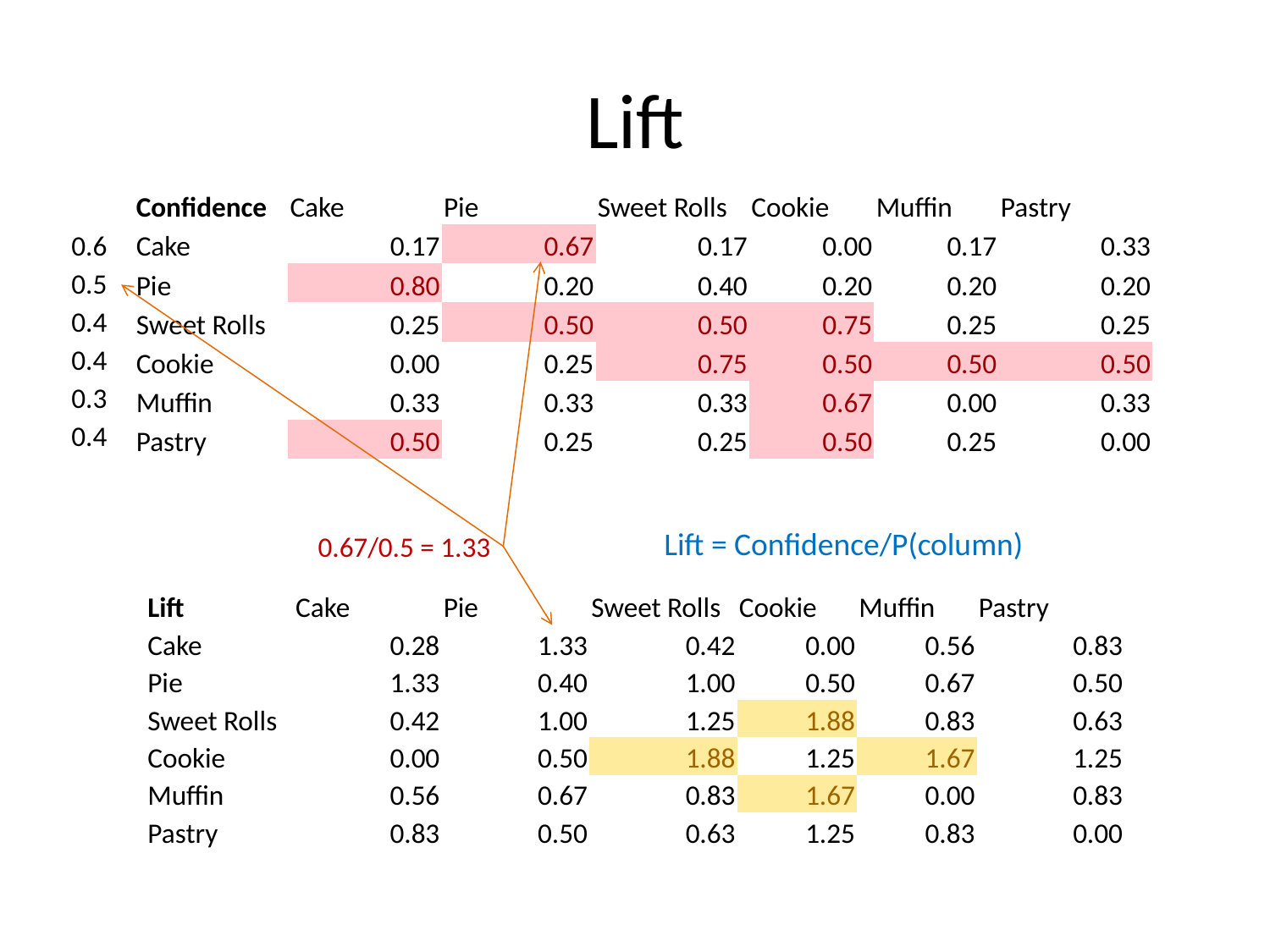

# Lift
| Confidence | Cake | Pie | Sweet Rolls | Cookie | Muffin | Pastry |
| --- | --- | --- | --- | --- | --- | --- |
| Cake | 0.17 | 0.67 | 0.17 | 0.00 | 0.17 | 0.33 |
| Pie | 0.80 | 0.20 | 0.40 | 0.20 | 0.20 | 0.20 |
| Sweet Rolls | 0.25 | 0.50 | 0.50 | 0.75 | 0.25 | 0.25 |
| Cookie | 0.00 | 0.25 | 0.75 | 0.50 | 0.50 | 0.50 |
| Muffin | 0.33 | 0.33 | 0.33 | 0.67 | 0.00 | 0.33 |
| Pastry | 0.50 | 0.25 | 0.25 | 0.50 | 0.25 | 0.00 |
| 0.6 |
| --- |
| 0.5 |
| 0.4 |
| 0.4 |
| 0.3 |
| 0.4 |
Lift = Confidence/P(column)
0.67/0.5 = 1.33
| Lift | Cake | Pie | Sweet Rolls | Cookie | Muffin | Pastry |
| --- | --- | --- | --- | --- | --- | --- |
| Cake | 0.28 | 1.33 | 0.42 | 0.00 | 0.56 | 0.83 |
| Pie | 1.33 | 0.40 | 1.00 | 0.50 | 0.67 | 0.50 |
| Sweet Rolls | 0.42 | 1.00 | 1.25 | 1.88 | 0.83 | 0.63 |
| Cookie | 0.00 | 0.50 | 1.88 | 1.25 | 1.67 | 1.25 |
| Muffin | 0.56 | 0.67 | 0.83 | 1.67 | 0.00 | 0.83 |
| Pastry | 0.83 | 0.50 | 0.63 | 1.25 | 0.83 | 0.00 |